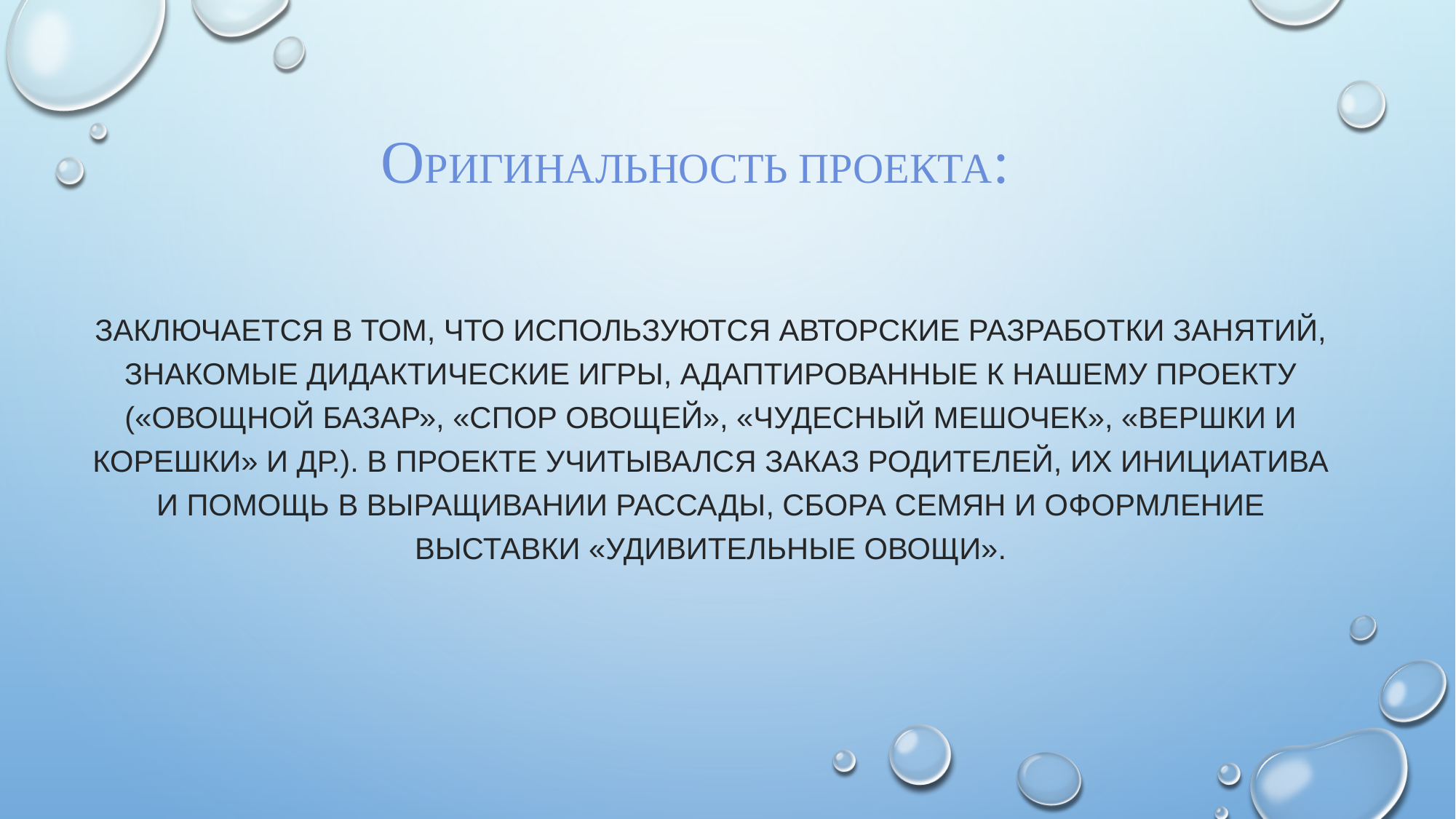

# Оригинальность проекта:
Заключается в том, что используются авторские разработки занятий, знакомые дидактические игры, адаптированные к нашему проекту («Овощной базар», «Спор овощей», «Чудесный мешочек», «Вершки и корешки» и др.). В проекте учитывался заказ родителей, их инициатива и помощь в выращивании рассады, сбора семян и оформление выставки «Удивительные овощи».